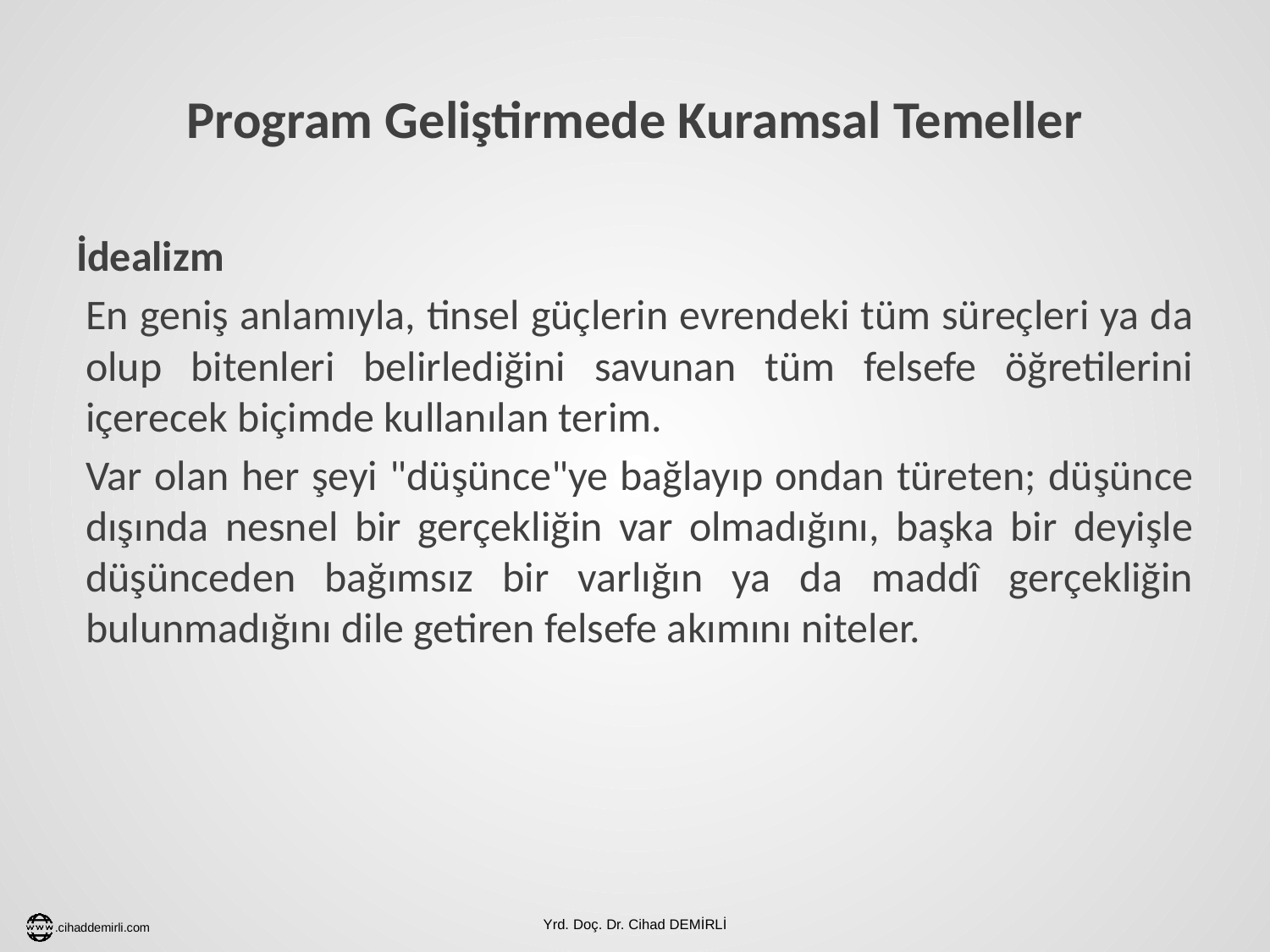

# Program Geliştirmede Kuramsal Temeller
İdealizm
En geniş anlamıyla, tinsel güçlerin evrendeki tüm süreçleri ya da olup bitenleri belirlediğini savunan tüm felsefe öğretilerini içerecek biçimde kullanılan terim.
Var olan her şeyi "düşünce"ye bağlayıp ondan türeten; düşünce dışında nesnel bir gerçekliğin var olmadığını, başka bir deyişle düşünceden bağımsız bir varlığın ya da maddî gerçekliğin bulunmadığını dile getiren felsefe akımını niteler.